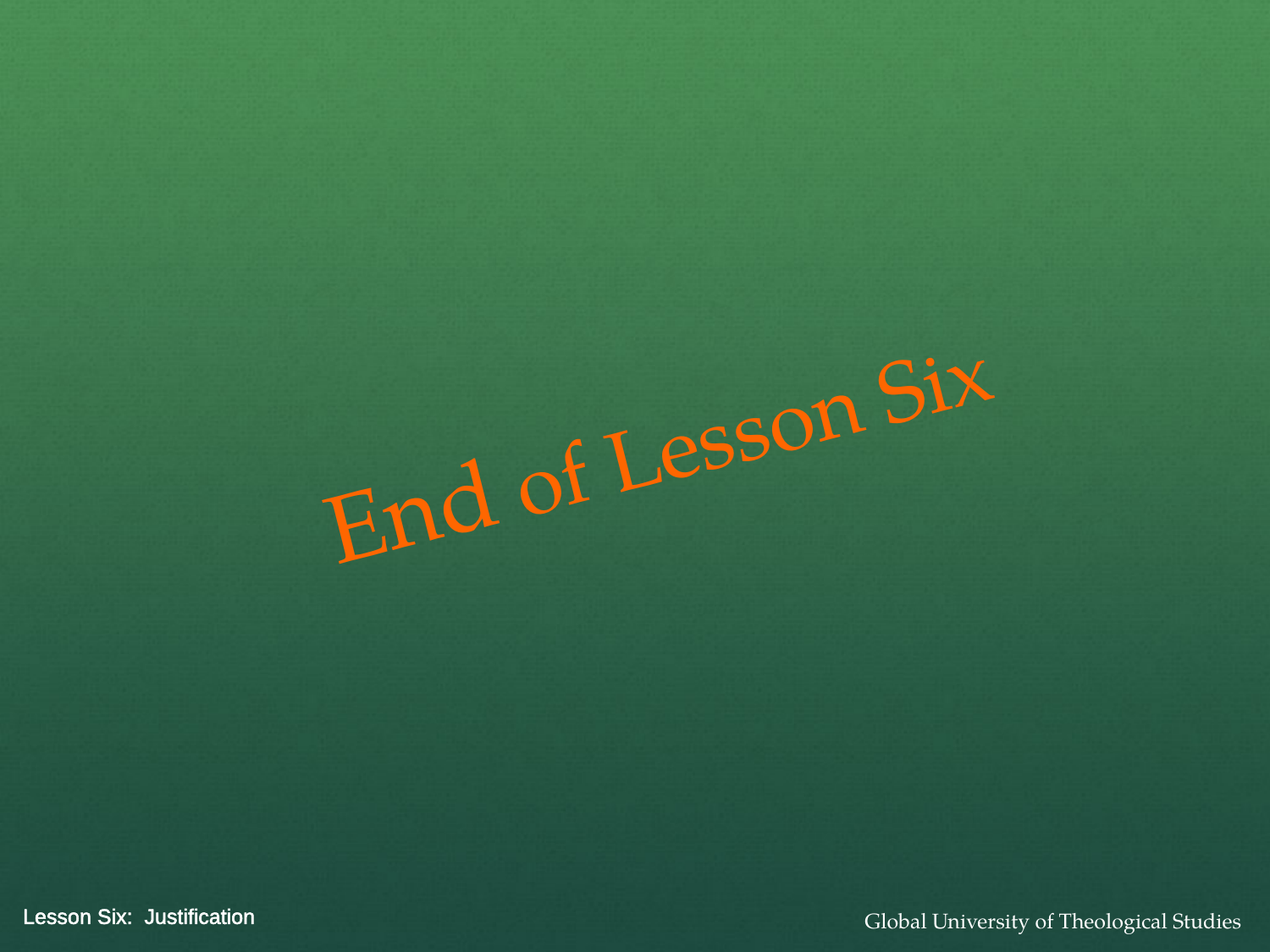

End of Lesson Six
Global University of Theological Studies
Lesson Six:  Justification